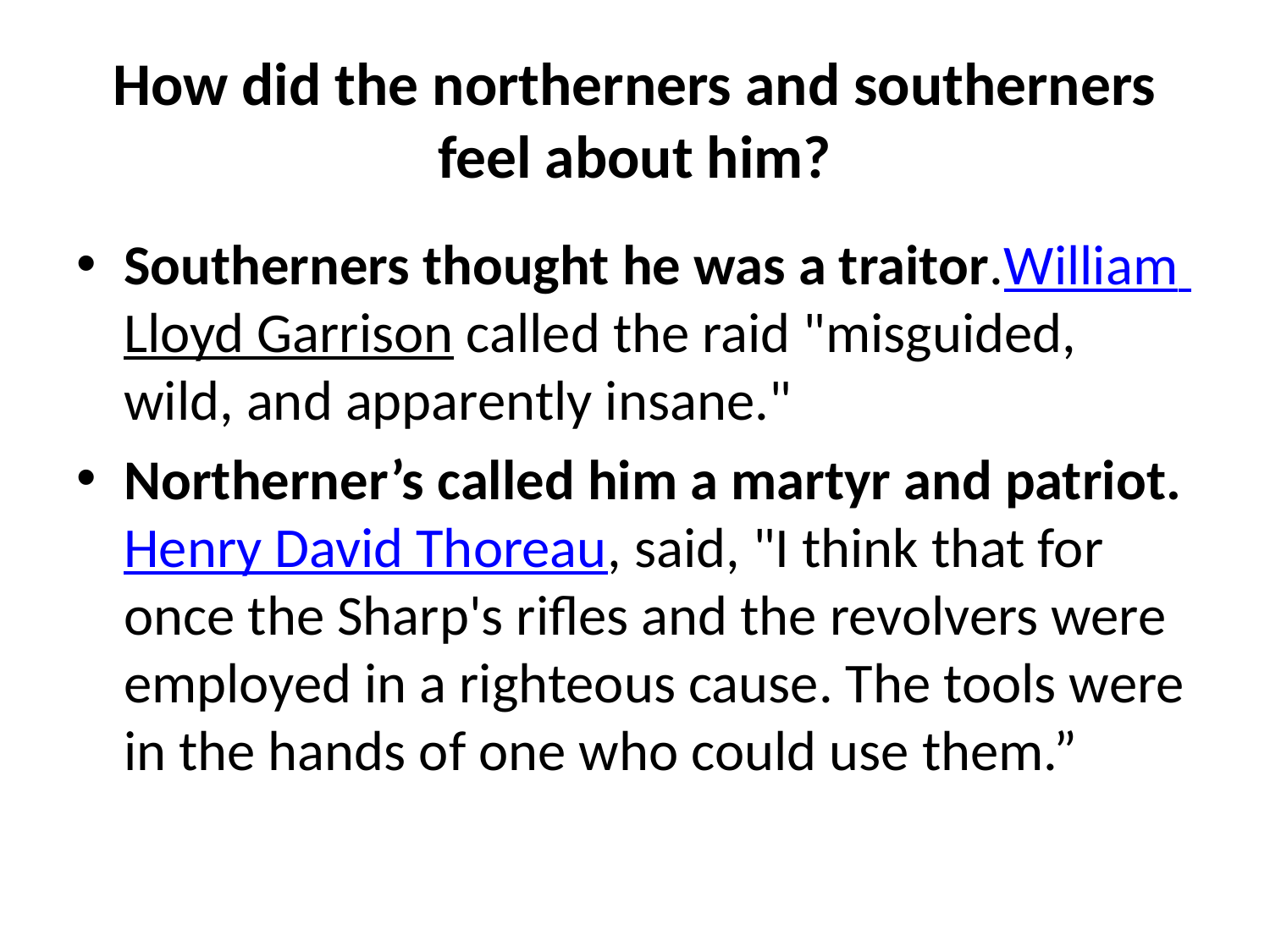

# How did the northerners and southerners feel about him?
Southerners thought he was a traitor.William Lloyd Garrison called the raid "misguided, wild, and apparently insane."
Northerner’s called him a martyr and patriot. Henry David Thoreau, said, "I think that for once the Sharp's rifles and the revolvers were employed in a righteous cause. The tools were in the hands of one who could use them.”